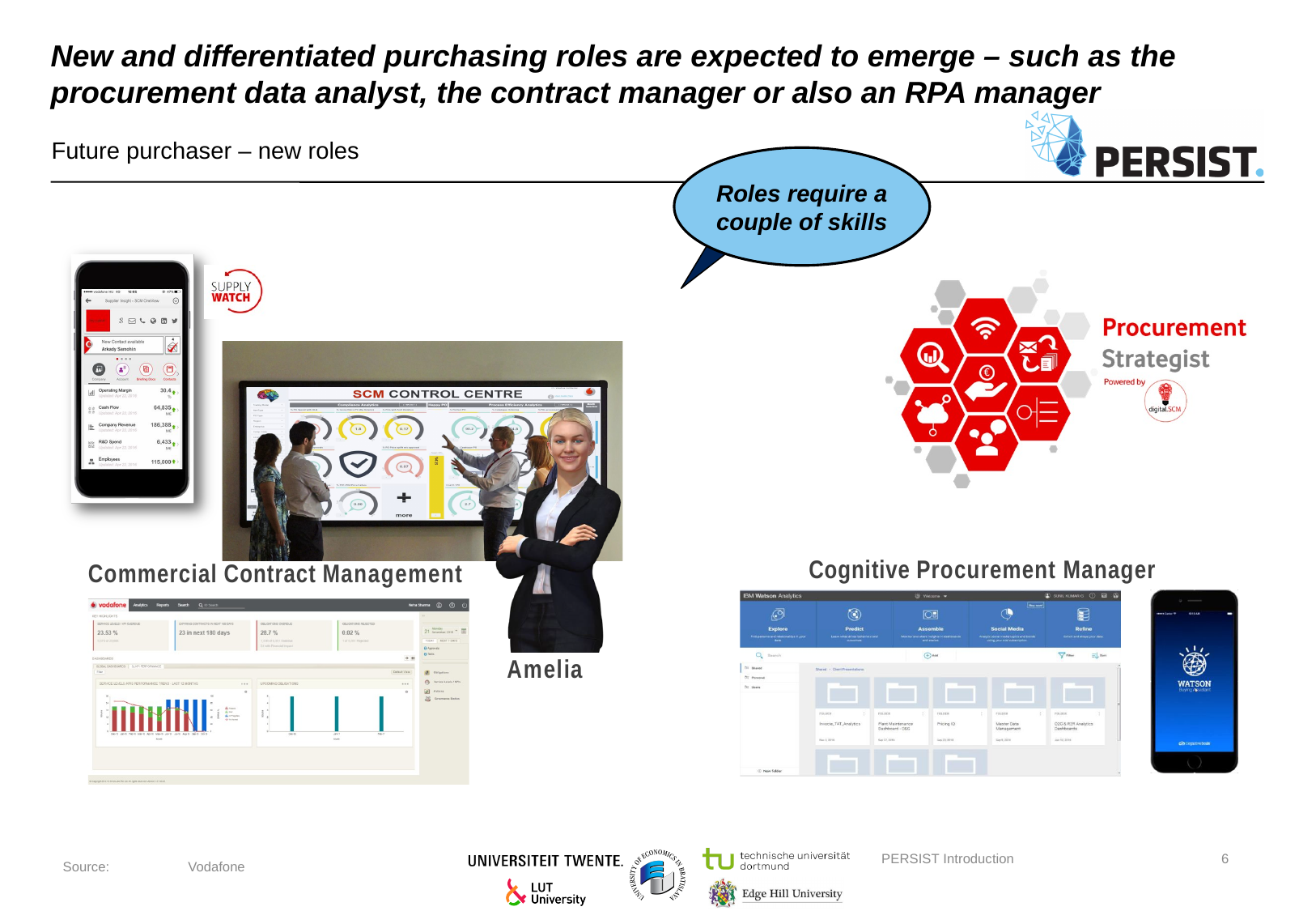

# New and differentiated purchasing roles are expected to emerge – such as the procurement data analyst, the contract manager or also an RPA manager
Future purchaser – new roles
Roles require a couple of skills

Cognitive Procurement Manager
Commercial Contract Management

Amelia
Source:	 Vodafone